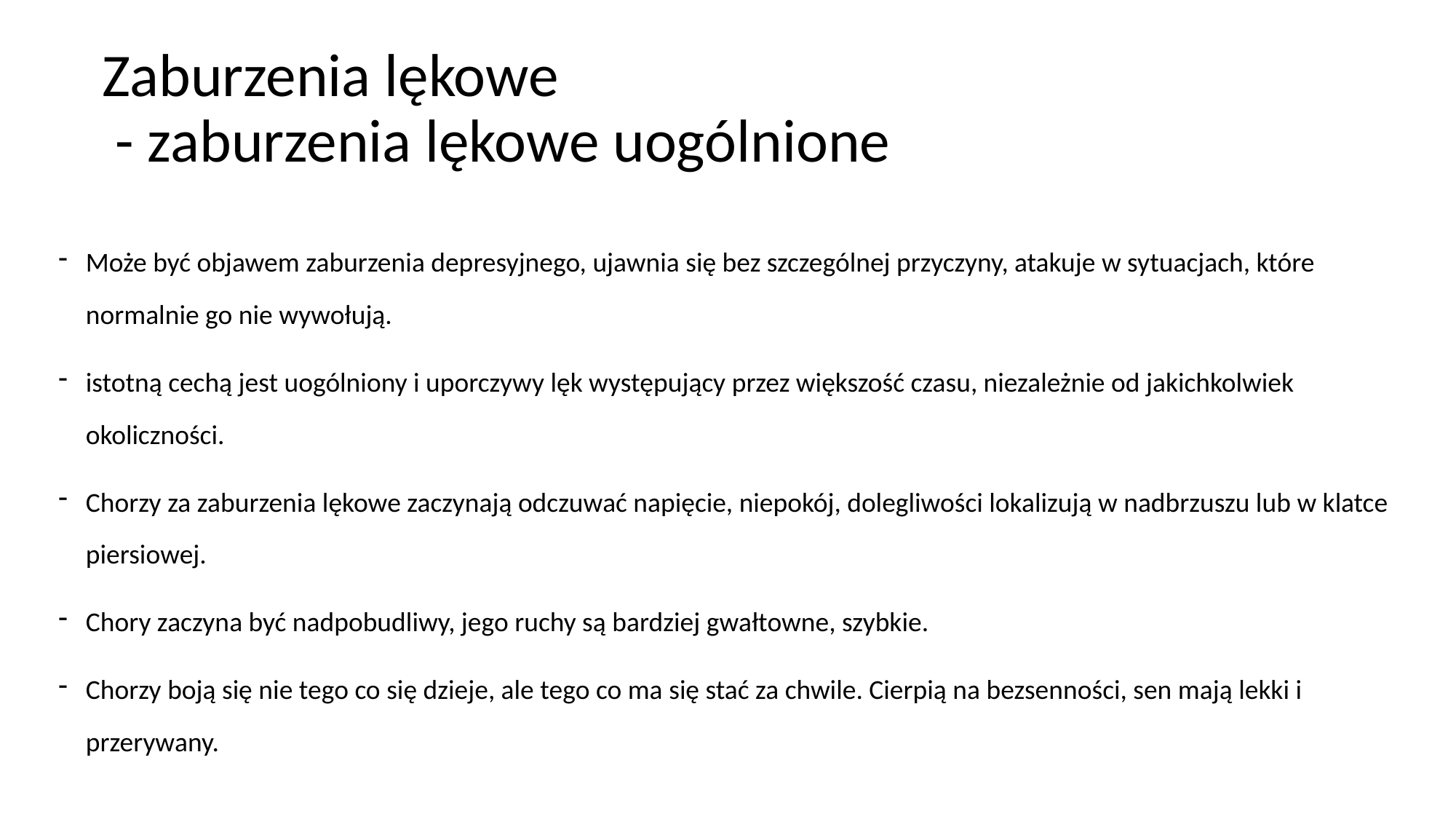

# Zaburzenia lękowe - zaburzenia lękowe uogólnione
Może być objawem zaburzenia depresyjnego, ujawnia się bez szczególnej przyczyny, atakuje w sytuacjach, które normalnie go nie wywołują.
istotną cechą jest uogólniony i uporczywy lęk występujący przez większość czasu, niezależnie od jakichkolwiek okoliczności.
Chorzy za zaburzenia lękowe zaczynają odczuwać napięcie, niepokój, dolegliwości lokalizują w nadbrzuszu lub w klatce piersiowej.
Chory zaczyna być nadpobudliwy, jego ruchy są bardziej gwałtowne, szybkie.
Chorzy boją się nie tego co się dzieje, ale tego co ma się stać za chwile. Cierpią na bezsenności, sen mają lekki i przerywany.